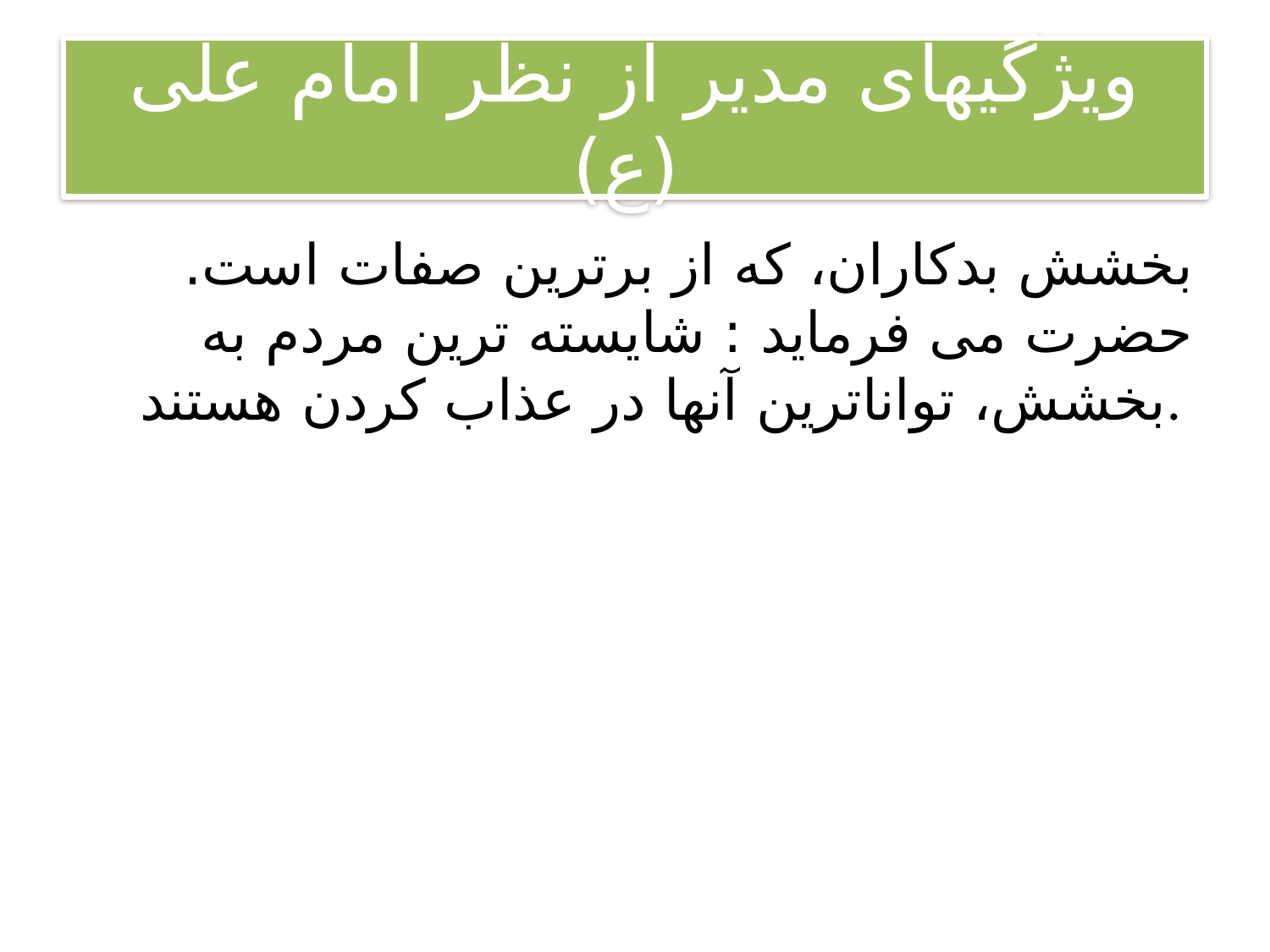

# ویژگیهای مدیر از نظر امام علی (ع)
بخشش بدکاران، که از برترین صفات است. حضرت می فرماید : شایسته ترین مردم به بخشش، تواناترین آنها در عذاب کردن هستند.